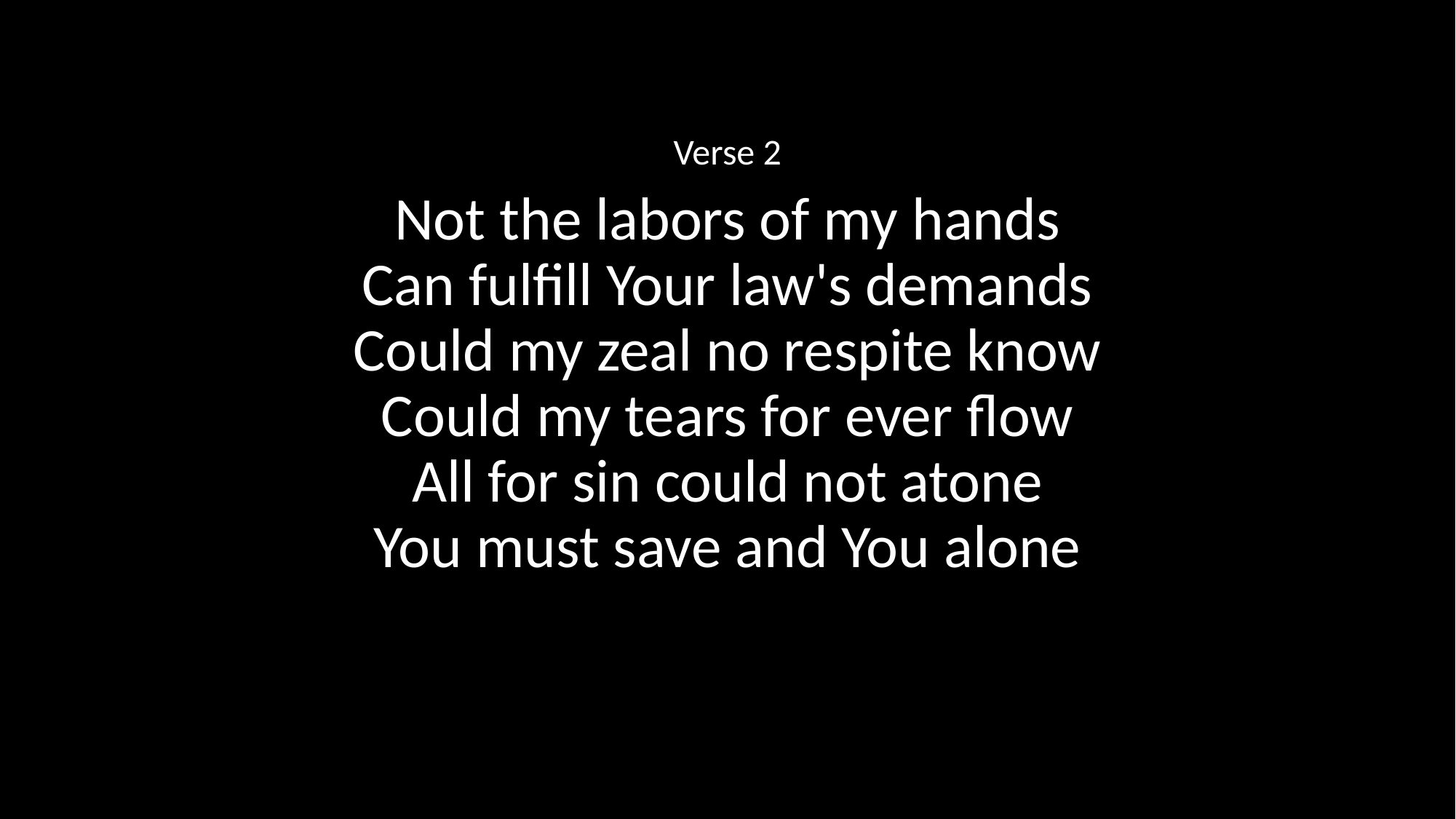

Verse 2
Not the labors of my hands
Can fulfill Your law's demands
Could my zeal no respite know
Could my tears for ever flow
All for sin could not atone
You must save and You alone